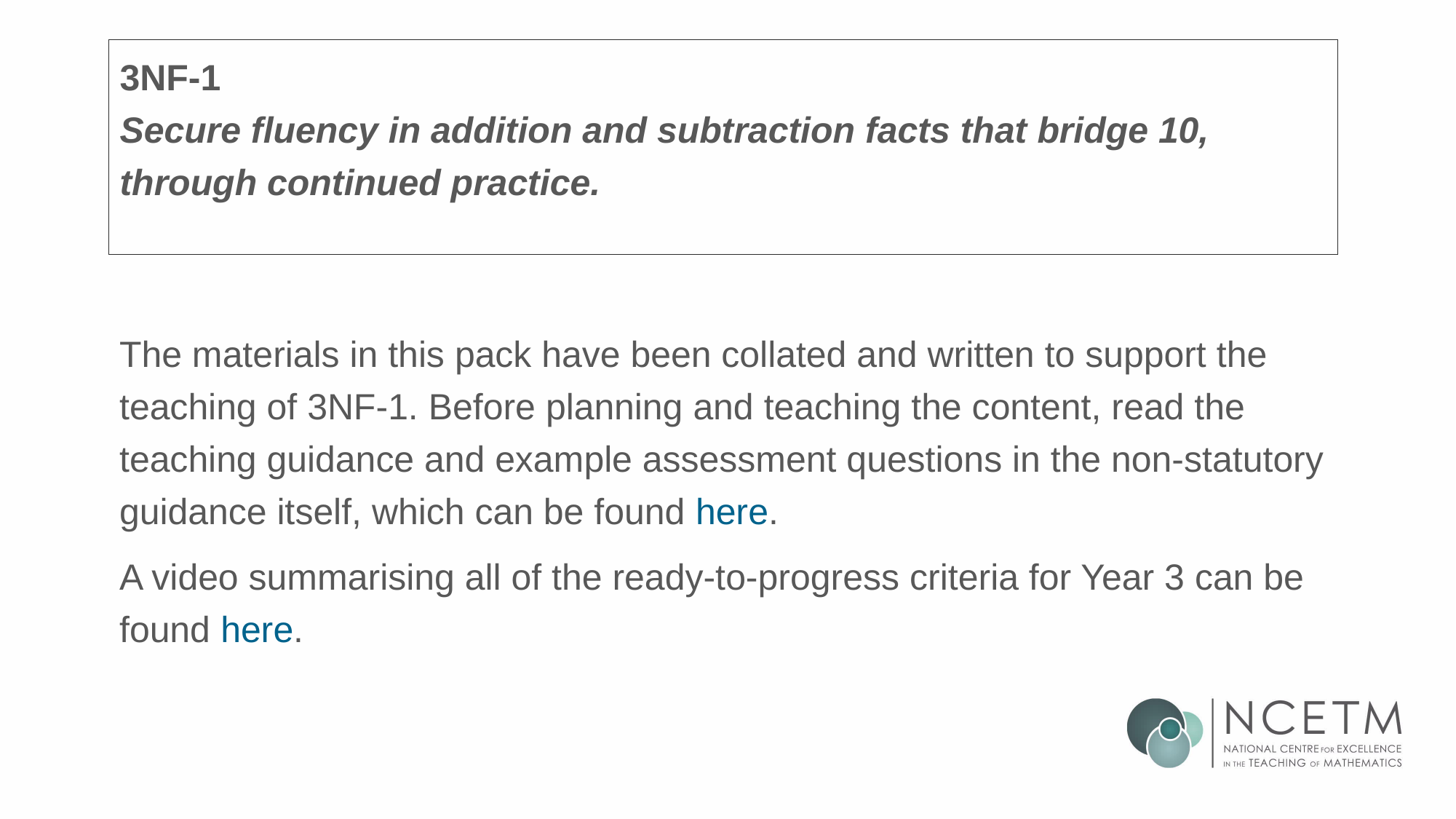

# 3NF-1 Secure fluency in addition and subtraction facts that bridge 10, through continued practice.
The materials in this pack have been collated and written to support the teaching of 3NF-1. Before planning and teaching the content, read the teaching guidance and example assessment questions in the non-statutory guidance itself, which can be found here.
A video summarising all of the ready-to-progress criteria for Year 3 can be found here.